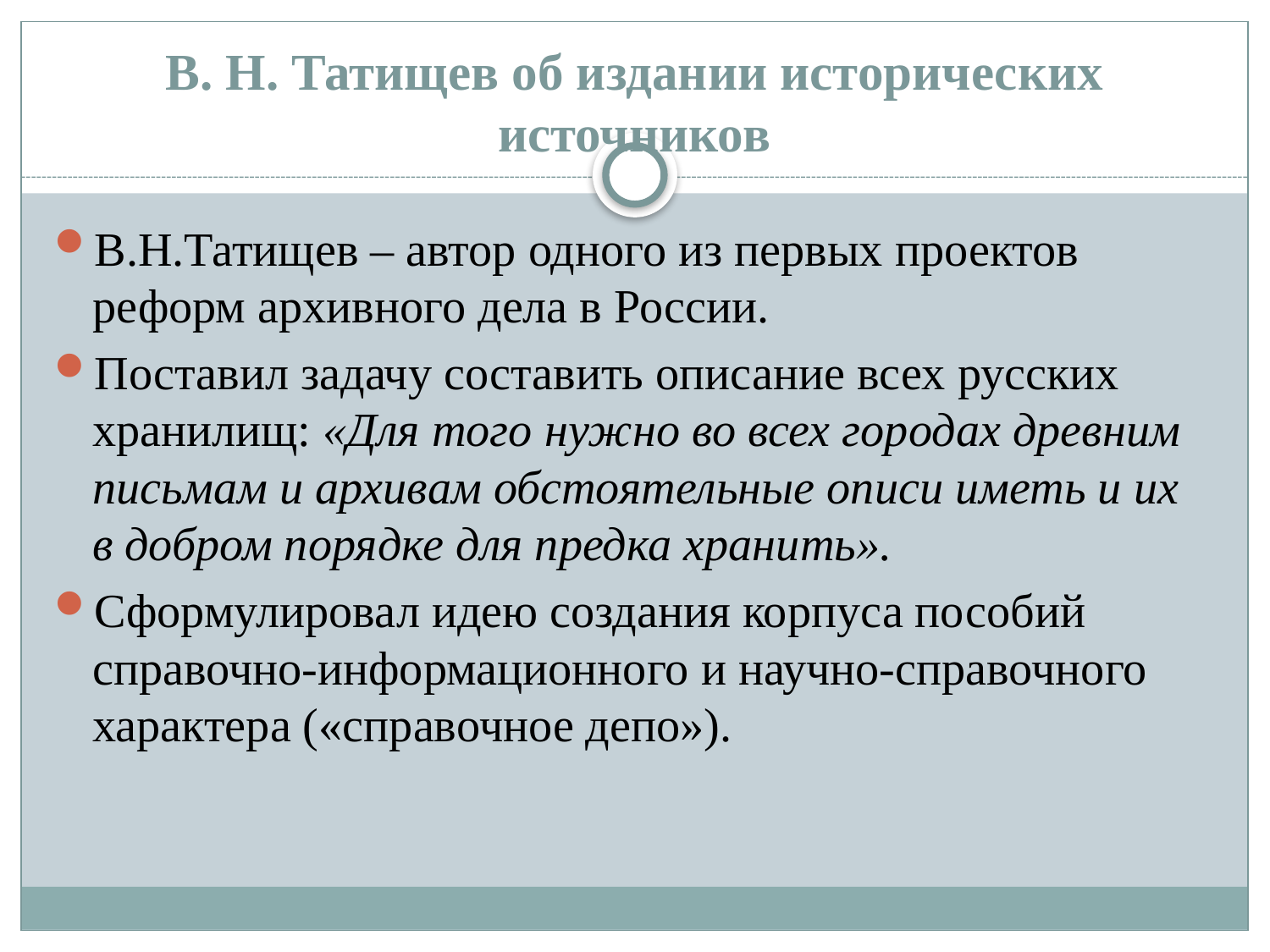

# В. Н. Татищев об издании исторических источников
В.Н.Татищев – автор одного из первых проектов реформ архивного дела в России.
Поставил задачу составить описание всех русских хранилищ: «Для того нужно во всех городах древним письмам и архивам обстоятельные описи иметь и их в добром порядке для предка хранить».
Сформулировал идею создания корпуса пособий справочно-информационного и научно-справочного характера («справочное депо»).